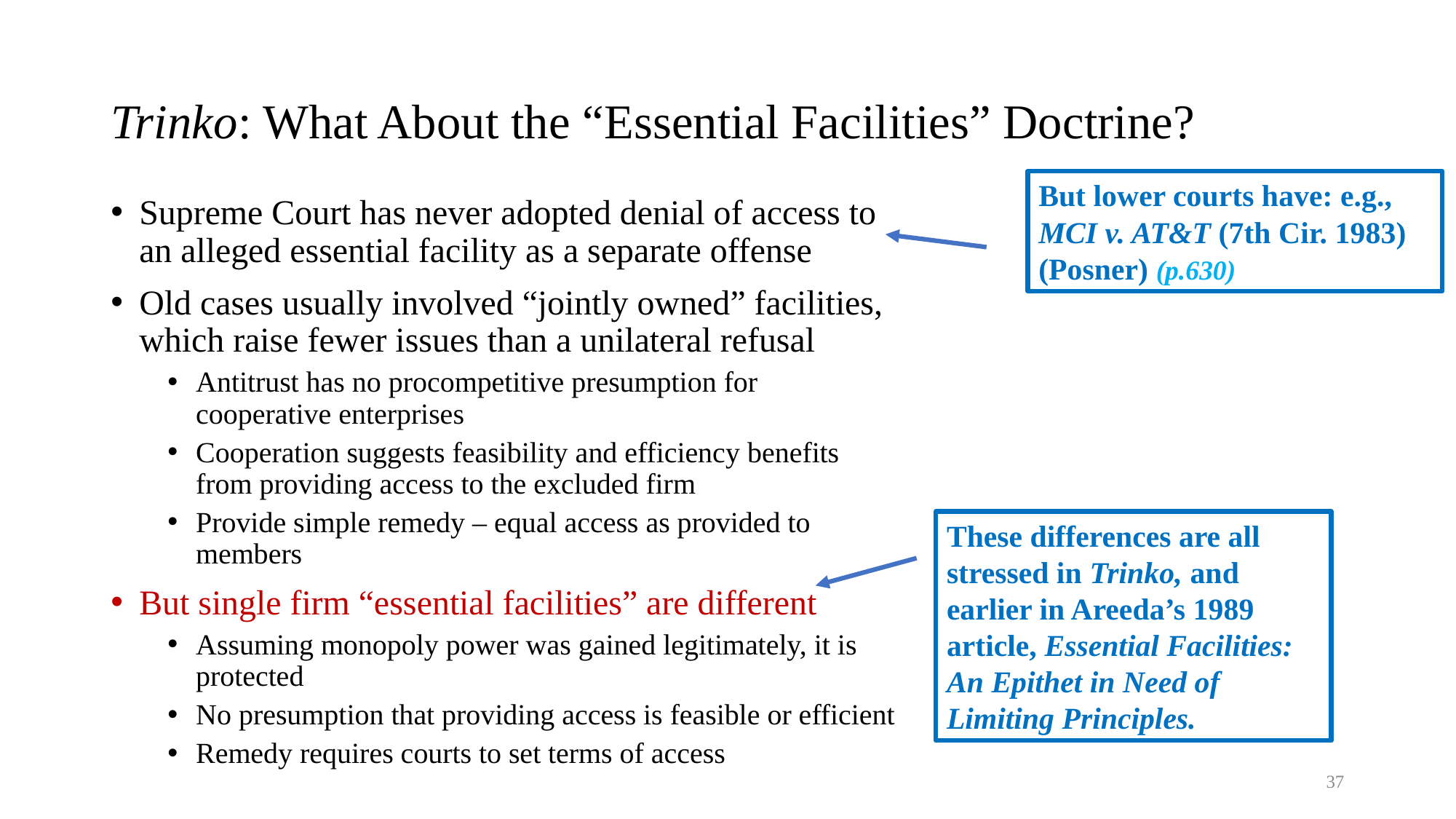

# Trinko: What About the “Essential Facilities” Doctrine?
But lower courts have: e.g., MCI v. AT&T (7th Cir. 1983) (Posner) (p.630)
Supreme Court has never adopted denial of access to an alleged essential facility as a separate offense
Old cases usually involved “jointly owned” facilities, which raise fewer issues than a unilateral refusal
Antitrust has no procompetitive presumption for cooperative enterprises
Cooperation suggests feasibility and efficiency benefits from providing access to the excluded firm
Provide simple remedy – equal access as provided to members
But single firm “essential facilities” are different
Assuming monopoly power was gained legitimately, it is protected
No presumption that providing access is feasible or efficient
Remedy requires courts to set terms of access

These differences are all stressed in Trinko, and earlier in Areeda’s 1989 article, Essential Facilities: An Epithet in Need of Limiting Principles.
37